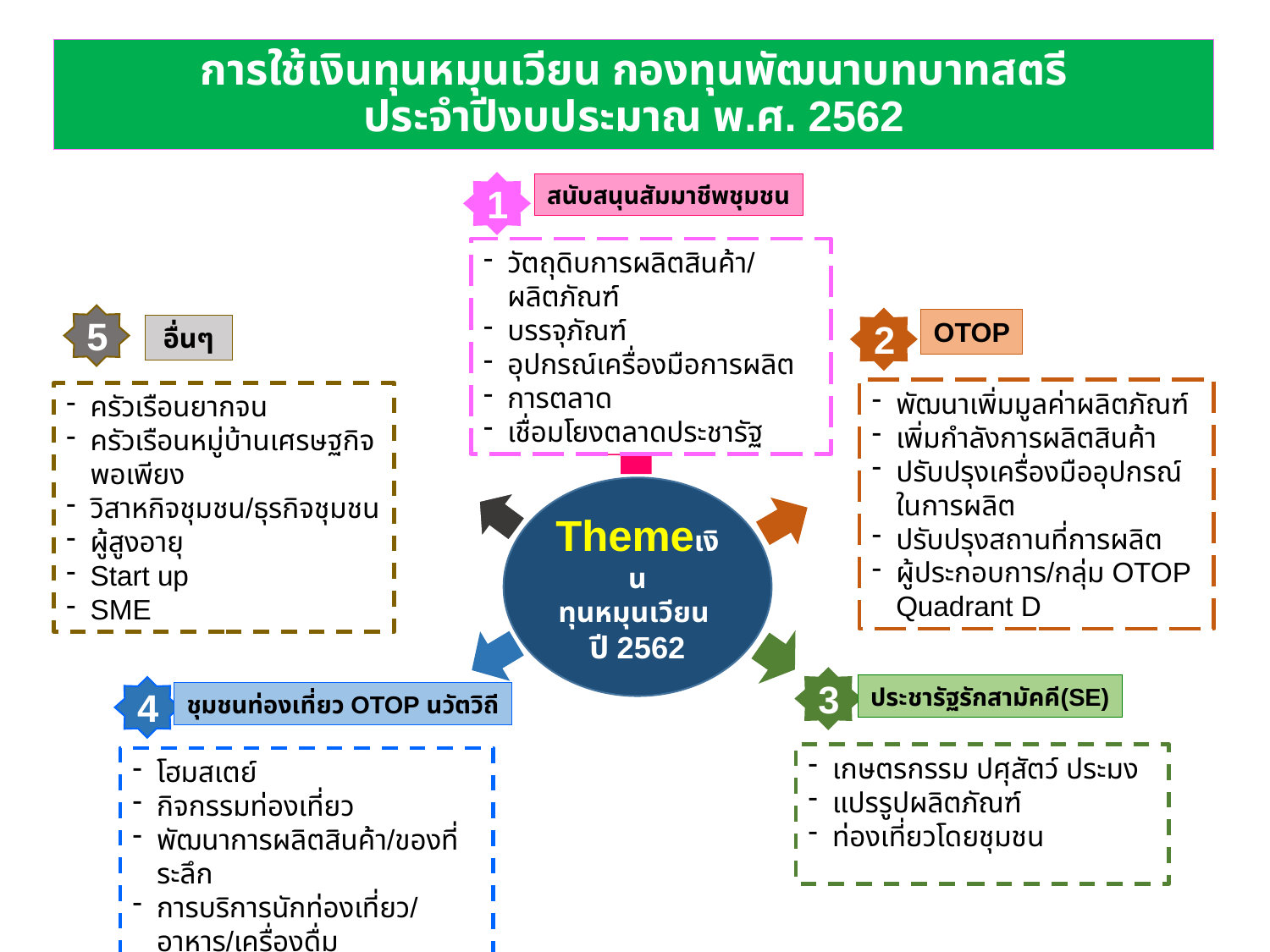

# การใช้เงินทุนหมุนเวียน กองทุนพัฒนาบทบาทสตรี ประจำปีงบประมาณ พ.ศ. 2562
1
สนับสนุนสัมมาชีพชุมชน
วัตถุดิบการผลิตสินค้า/ผลิตภัณฑ์
บรรจุภัณฑ์
อุปกรณ์เครื่องมือการผลิต
การตลาด
เชื่อมโยงตลาดประชารัฐ
5
อื่นๆ
ครัวเรือนยากจน
ครัวเรือนหมู่บ้านเศรษฐกิจพอเพียง
วิสาหกิจชุมชน/ธุรกิจชุมชน
ผู้สูงอายุ
Start up
SME
2
OTOP
พัฒนาเพิ่มมูลค่าผลิตภัณฑ์
เพิ่มกำลังการผลิตสินค้า
ปรับปรุงเครื่องมืออุปกรณ์ในการผลิต
ปรับปรุงสถานที่การผลิต
ผู้ประกอบการ/กลุ่ม OTOP Quadrant D

Themeเงินทุนหมุนเวียน
ปี 2562

3
ประชารัฐรักสามัคคี(SE)
เกษตรกรรม ปศุสัตว์ ประมง
แปรรูปผลิตภัณฑ์
ท่องเที่ยวโดยชุมชน

4
ชุมชนท่องเที่ยว OTOP นวัตวิถี
โฮมสเตย์
กิจกรรมท่องเที่ยว
พัฒนาการผลิตสินค้า/ของที่ระลึก
การบริการนักท่องเที่ยว/อาหาร/เครื่องดื่ม